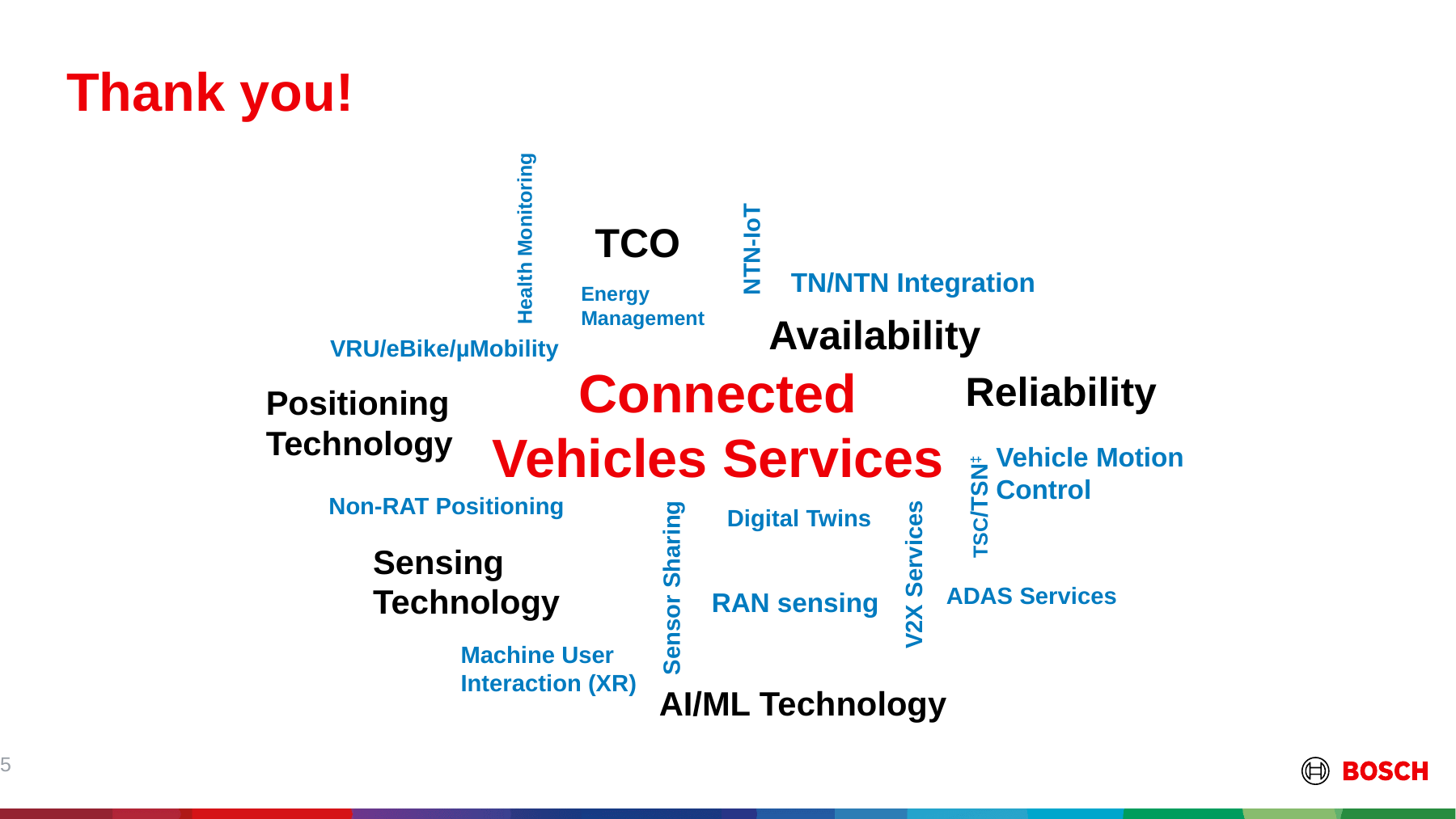

Thank you!
NTN-IoT
TCO
Health Monitoring
TN/NTN Integration
Energy Management
Availability
VRU/eBike/µMobility
Connected Vehicles Services
Reliability
Positioning
Technology
Vehicle Motion Control
TSC/TSN‡
Non-RAT Positioning
Digital Twins
Sensing Technology
V2X Services
Sensor Sharing
ADAS Services
RAN sensing
Machine User Interaction (XR)
AI/ML Technology
5